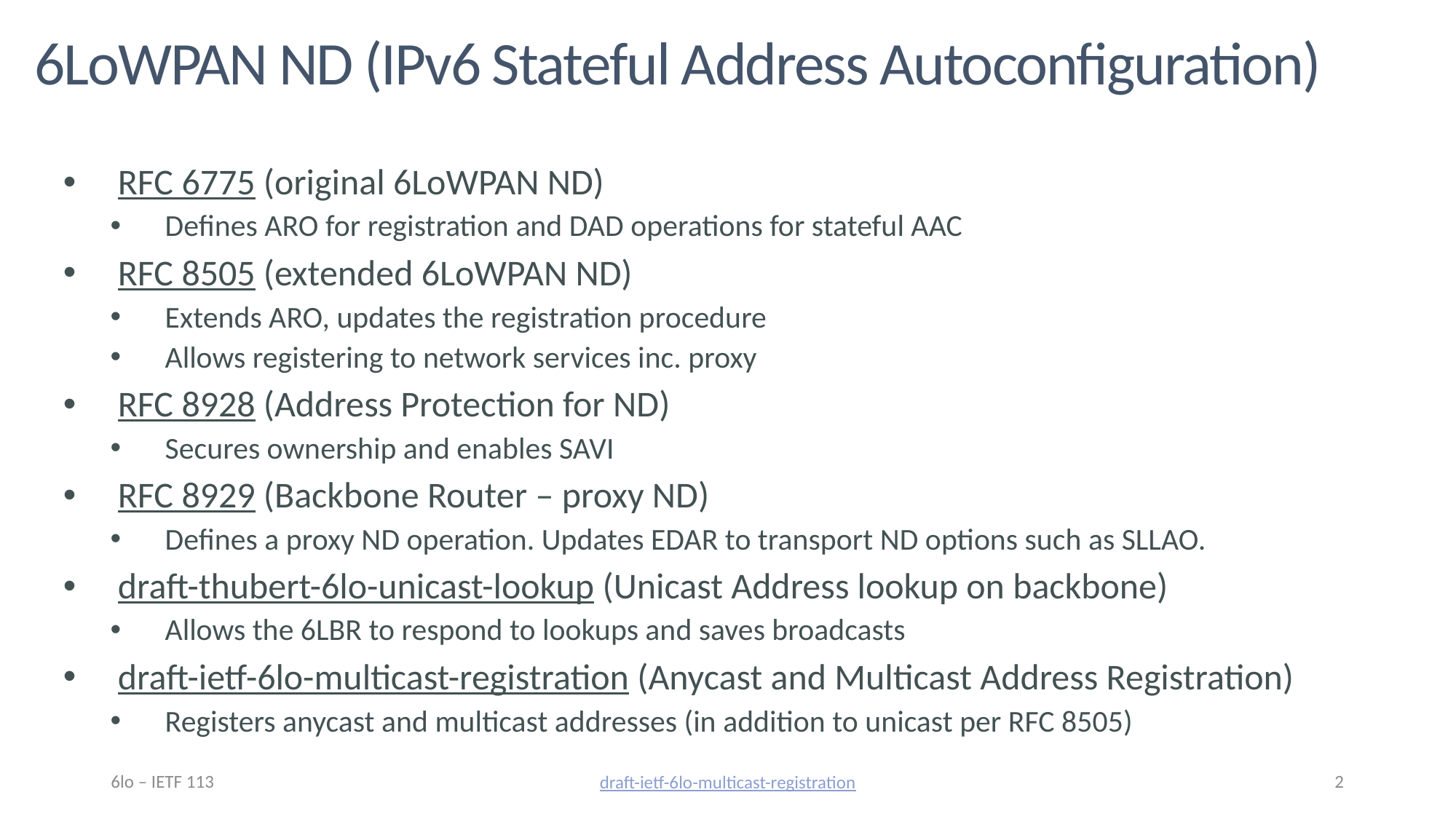

# 6LoWPAN ND (IPv6 Stateful Address Autoconfiguration)

RFC 6775 (original 6LoWPAN ND)
Defines ARO for registration and DAD operations for stateful AAC
RFC 8505 (extended 6LoWPAN ND)
Extends ARO, updates the registration procedure
Allows registering to network services inc. proxy
RFC 8928 (Address Protection for ND)
Secures ownership and enables SAVI
RFC 8929 (Backbone Router – proxy ND)
Defines a proxy ND operation. Updates EDAR to transport ND options such as SLLAO.
draft-thubert-6lo-unicast-lookup (Unicast Address lookup on backbone)
Allows the 6LBR to respond to lookups and saves broadcasts
draft-ietf-6lo-multicast-registration (Anycast and Multicast Address Registration)
Registers anycast and multicast addresses (in addition to unicast per RFC 8505)